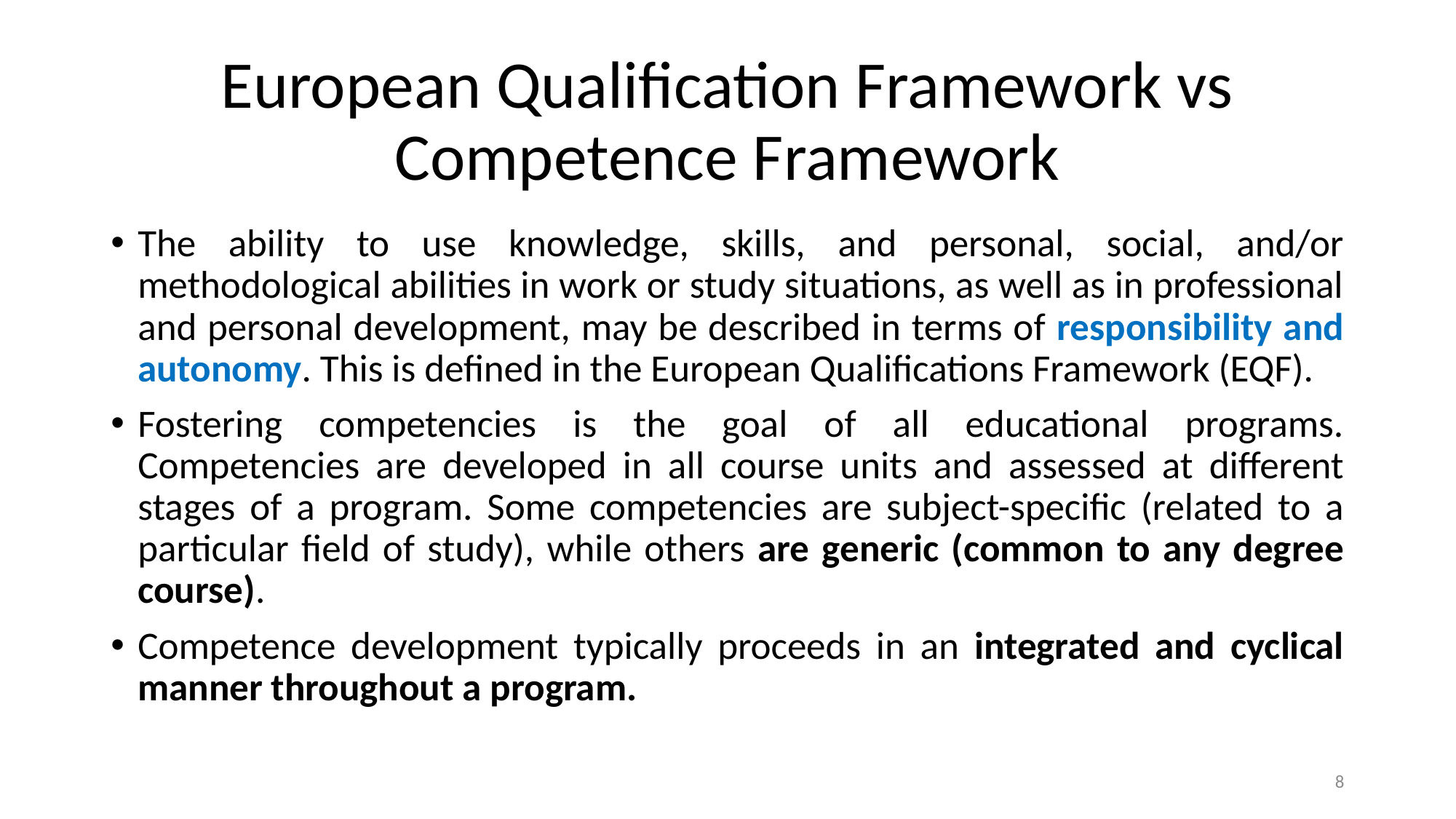

# European Qualification Framework vs Competence Framework
The ability to use knowledge, skills, and personal, social, and/or methodological abilities in work or study situations, as well as in professional and personal development, may be described in terms of responsibility and autonomy. This is defined in the European Qualifications Framework (EQF).
Fostering competencies is the goal of all educational programs. Competencies are developed in all course units and assessed at different stages of a program. Some competencies are subject-specific (related to a particular field of study), while others are generic (common to any degree course).
Competence development typically proceeds in an integrated and cyclical manner throughout a program.
8